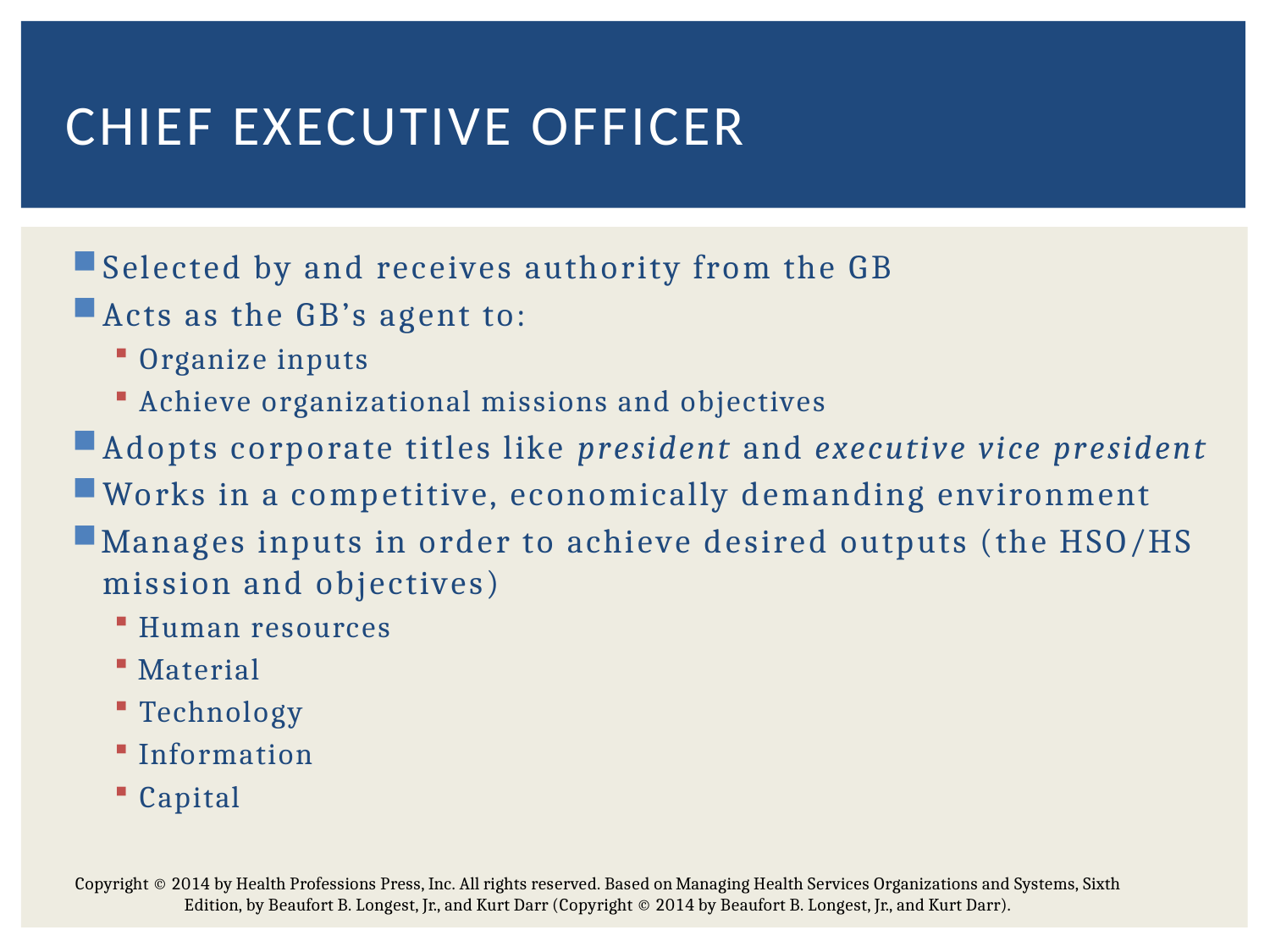

# Chief Executive Officer
Selected by and receives authority from the GB
Acts as the GB’s agent to:
Organize inputs
Achieve organizational missions and objectives
Adopts corporate titles like president and executive vice president
Works in a competitive, economically demanding environment
Manages inputs in order to achieve desired outputs (the HSO/HS mission and objectives)
Human resources
Material
Technology
Information
Capital

Copyright © 2014 by Health Professions Press, Inc. All rights reserved. Based on Managing Health Services Organizations and Systems, Sixth Edition, by Beaufort B. Longest, Jr., and Kurt Darr (Copyright © 2014 by Beaufort B. Longest, Jr., and Kurt Darr).